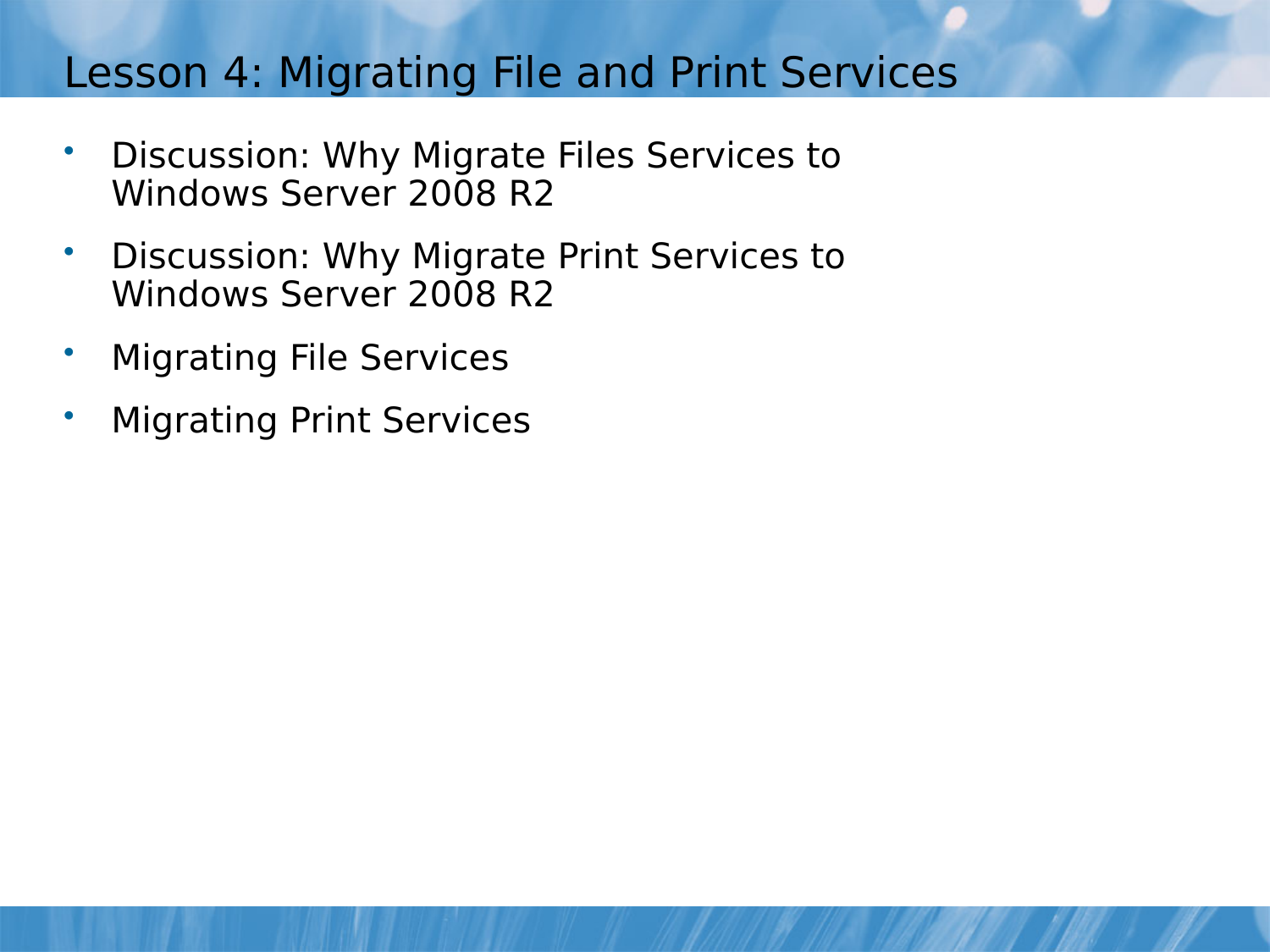

# Lesson 4: Migrating File and Print Services
Discussion: Why Migrate Files Services to
Windows Server 2008 R2
Discussion: Why Migrate Print Services to
Windows Server 2008 R2
Migrating File Services
Migrating Print Services